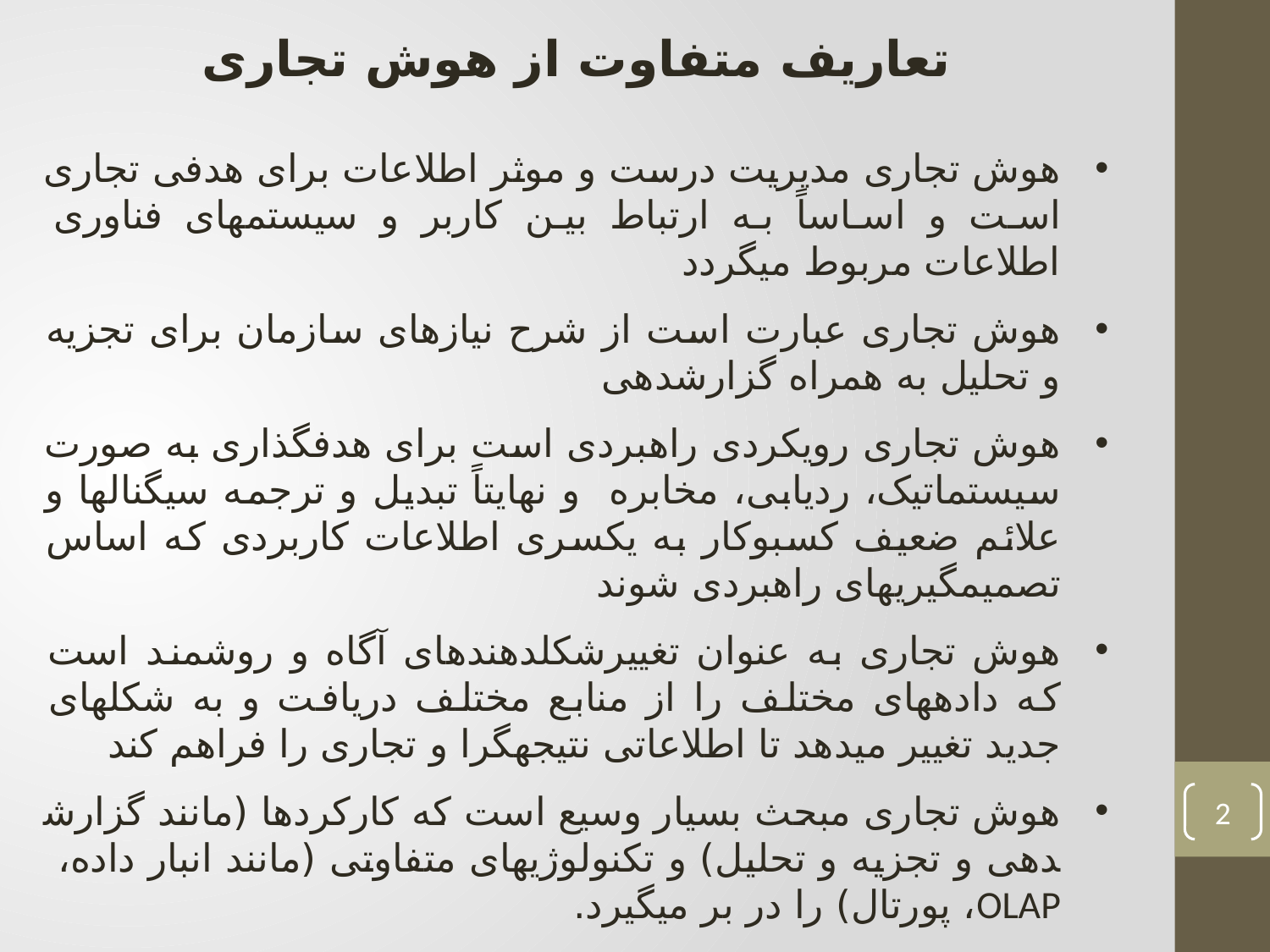

تعاریف متفاوت از هوش تجاری
هوش تجاری مدیریت درست و موثر اطلاعات برای هدفی تجاری است و اساساً به ارتباط بین کاربر و سیستم­های فناوری اطلاعات مربوط میگردد

هوش تجاری عبارت است از شرح نیازهای سازمان برای تجزیه و تحلیل به همراه گزارش­دهی

هوش تجاری رویکردی راهبردی است برای هدف­گذاری به صورت سیستماتیک، ردیابی، مخابره  و نهایتاً تبدیل و ترجمه سیگنال­ها و علائم ضعیف کسب­وکار به یکسری اطلاعات کاربردی که اساس تصمیم­گیری­های راهبردی شوند

هوش تجاری به عنوان تغییرشکل­دهنده­ای آگاه و روشمند است که داده­های مختلف را از منابع مختلف دریافت و به شکل­های جدید تغییر می­دهد تا اطلاعاتی نتیجه­گرا و تجاری را فراهم کند

هوش تجاری مبحث بسیار وسیع است که کارکردها (مانند گزارش­دهی و تجزیه و تحلیل) و تکنولوژی­های متفاوتی (مانند انبار داده،  OLAP، پورتال) را در بر میگیرد.

هوش تجاری شامل تمام ابزارهای اطلاعاتی و تکنیکی جهت تحلیل دانش و اطلاعات در دسترس یک شرکت است و به طور کلی عبارت است از دسترسی، تجزیه و تحلیل و فراهم آوردن داده­های تجاری برای کاربران در یک بنگاه تجاری
2